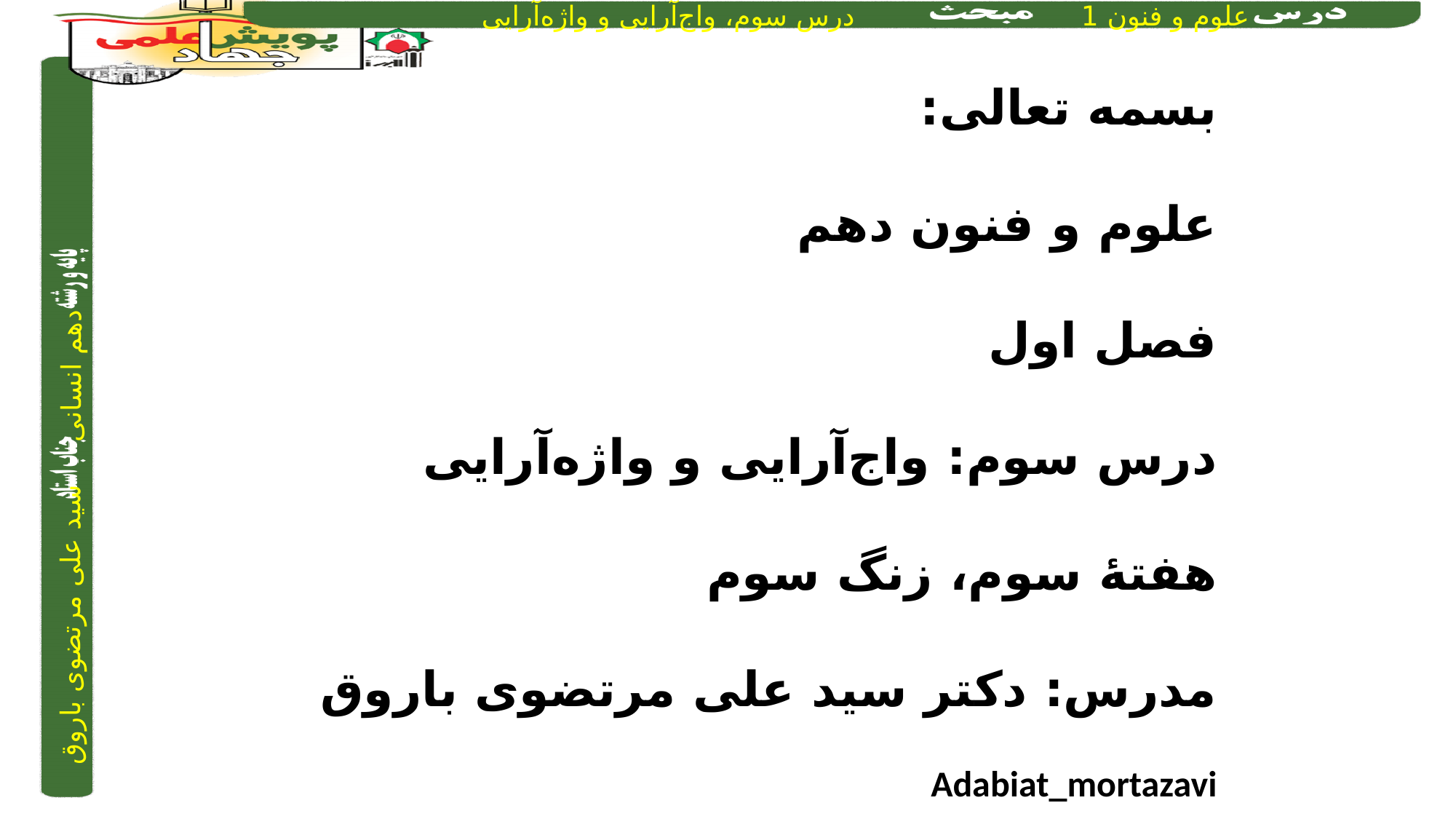

بسمه تعالی:
علوم و فنون دهم
فصل اول
درس سوم: واج‌آرایی و واژه‌آرایی
هفتۀ سوم، زنگ سوم
مدرس: دکتر سید علی مرتضوی باروق
Adabiat_mortazavi